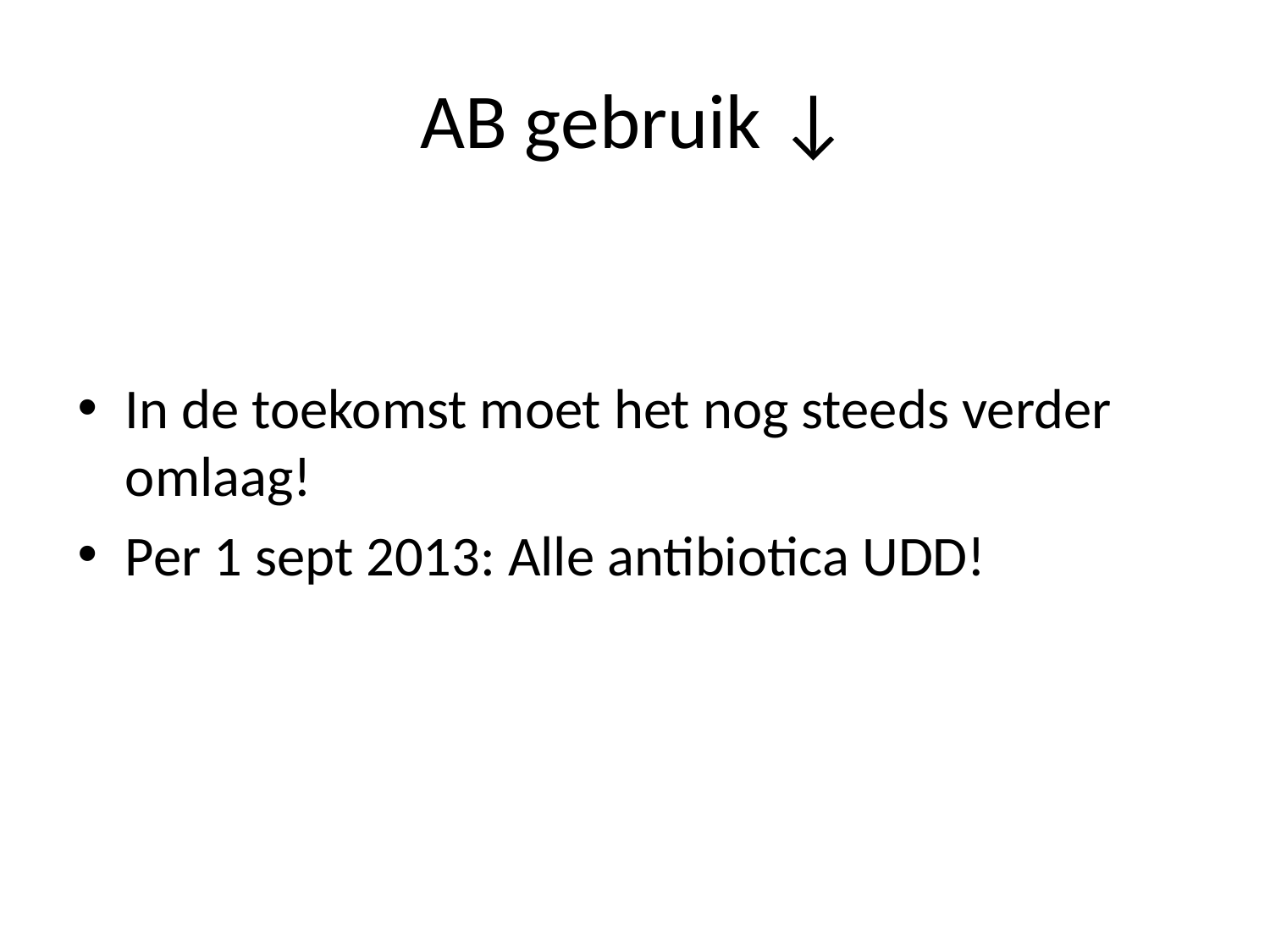

# AB gebruik ↓
In de toekomst moet het nog steeds verder omlaag!
Per 1 sept 2013: Alle antibiotica UDD!